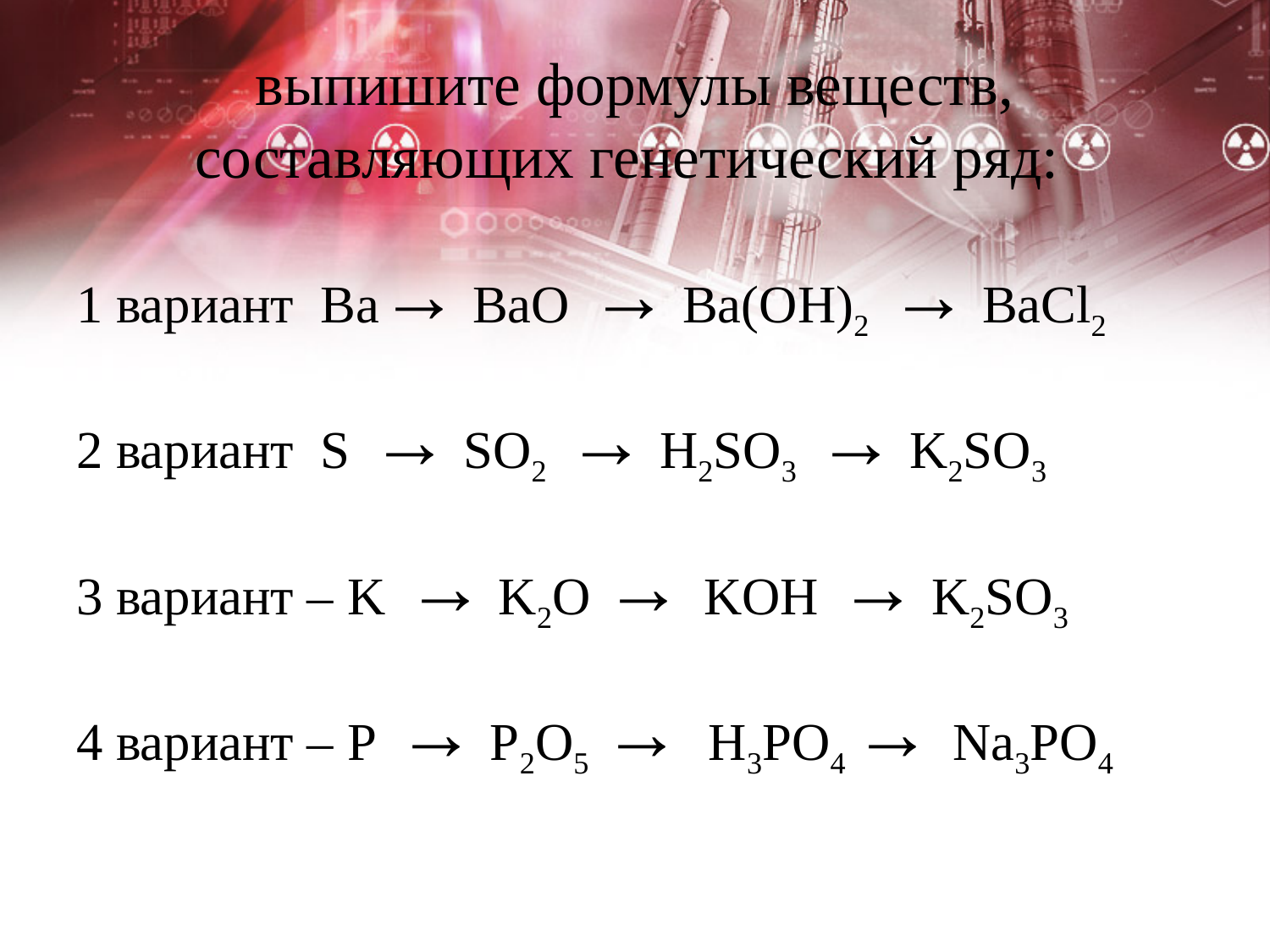

# выпишите формулы веществ, составляющих генетический ряд:
1 вариант  Ba→ BaO → Ba(OH)2 → BaCl2
2 вариант  S → SO2 → H2SO3 → K2SO3
3 вариант – K → K2O → KOH → K2SO3
4 вариант – P → P2O5 →  H3PO4 → Na3PO4